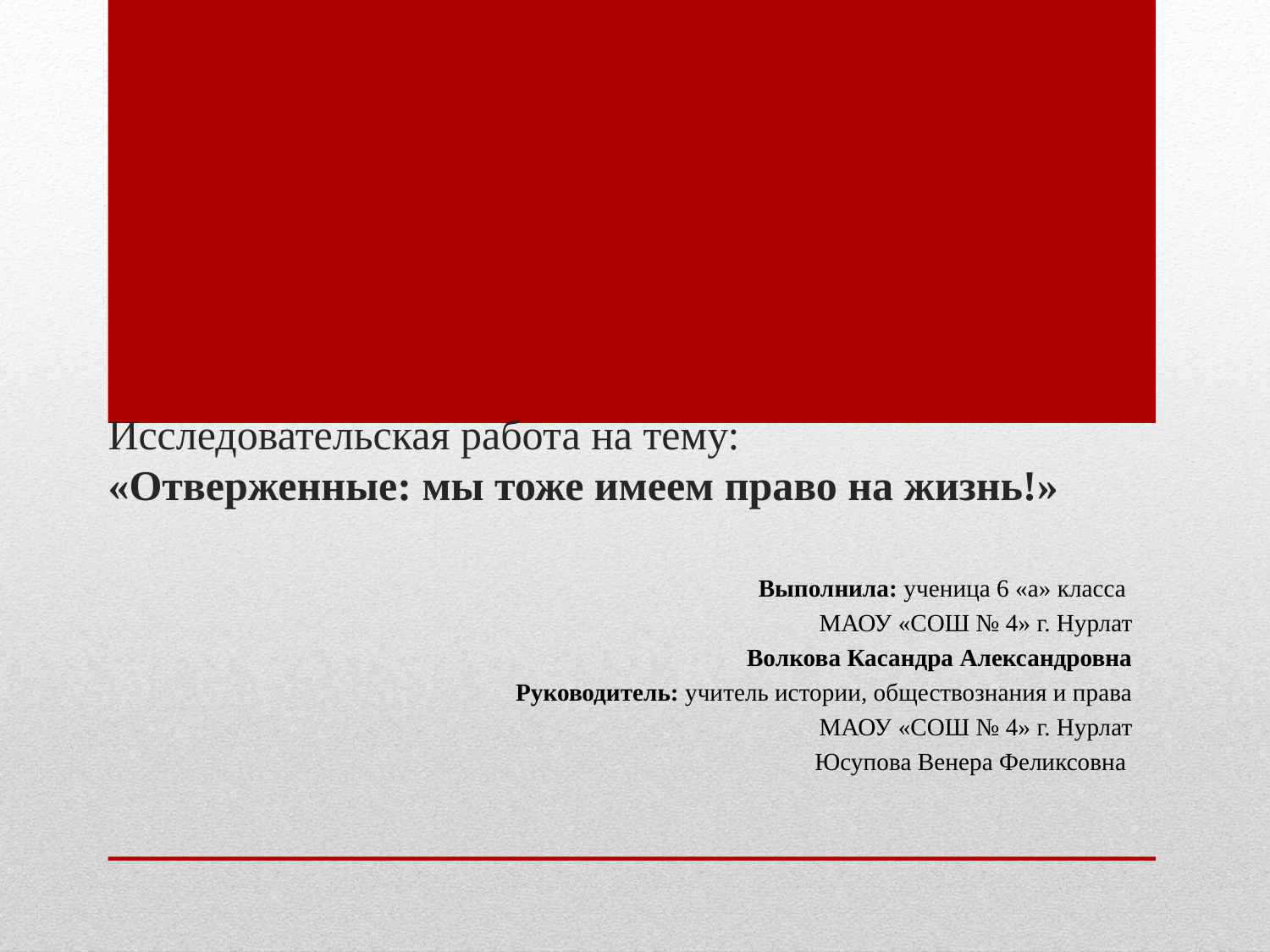

# Исследовательская работа на тему: «Отверженные: мы тоже имеем право на жизнь!»
Выполнила: ученица 6 «а» класса
МАОУ «СОШ № 4» г. Нурлат
Волкова Касандра Александровна
Руководитель: учитель истории, обществознания и права
МАОУ «СОШ № 4» г. Нурлат
Юсупова Венера Феликсовна